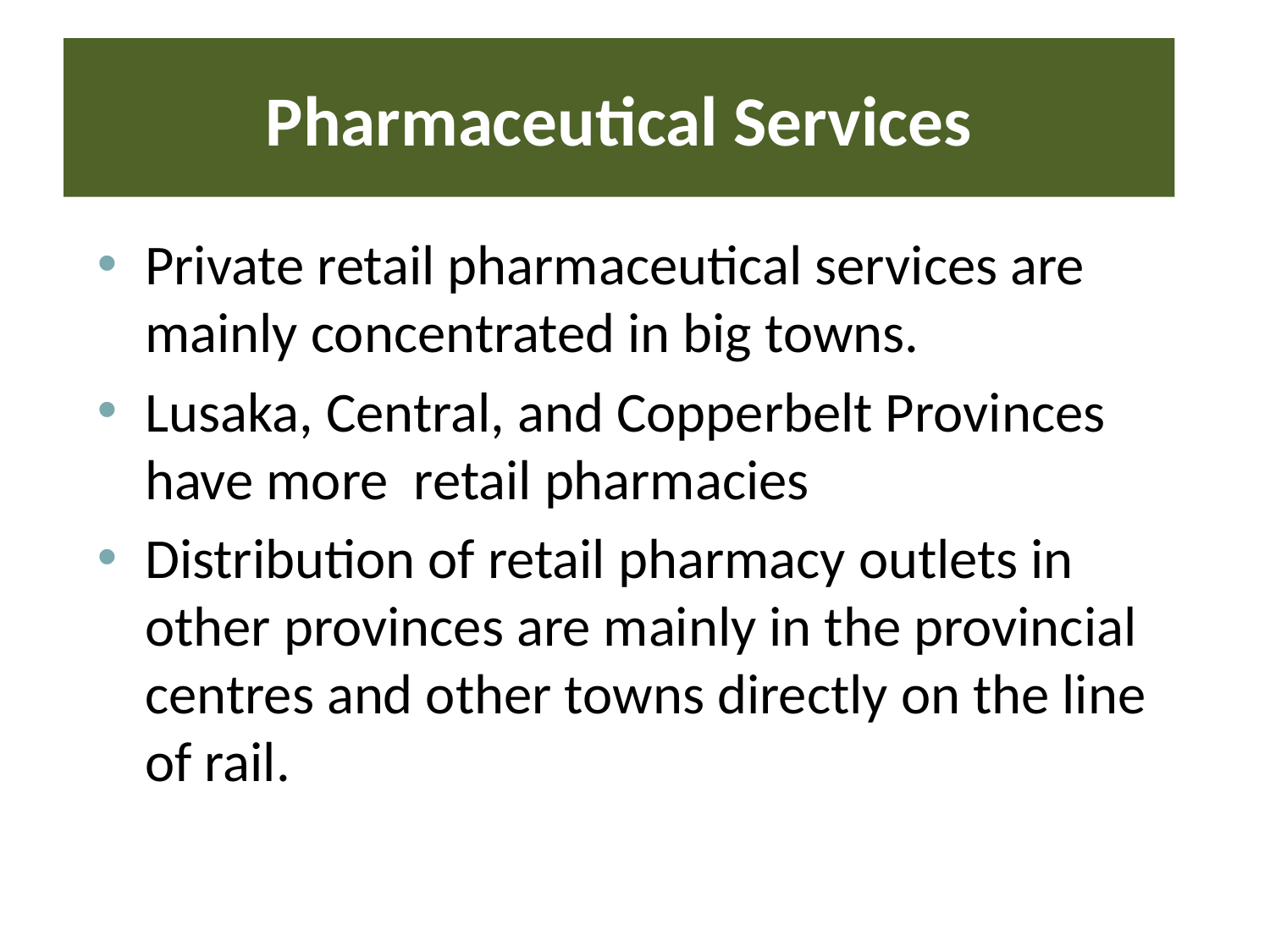

# Pharmaceutical Services
Private retail pharmaceutical services are mainly concentrated in big towns.
Lusaka, Central, and Copperbelt Provinces have more  retail pharmacies
Distribution of retail pharmacy outlets in other provinces are mainly in the provincial centres and other towns directly on the line of rail.